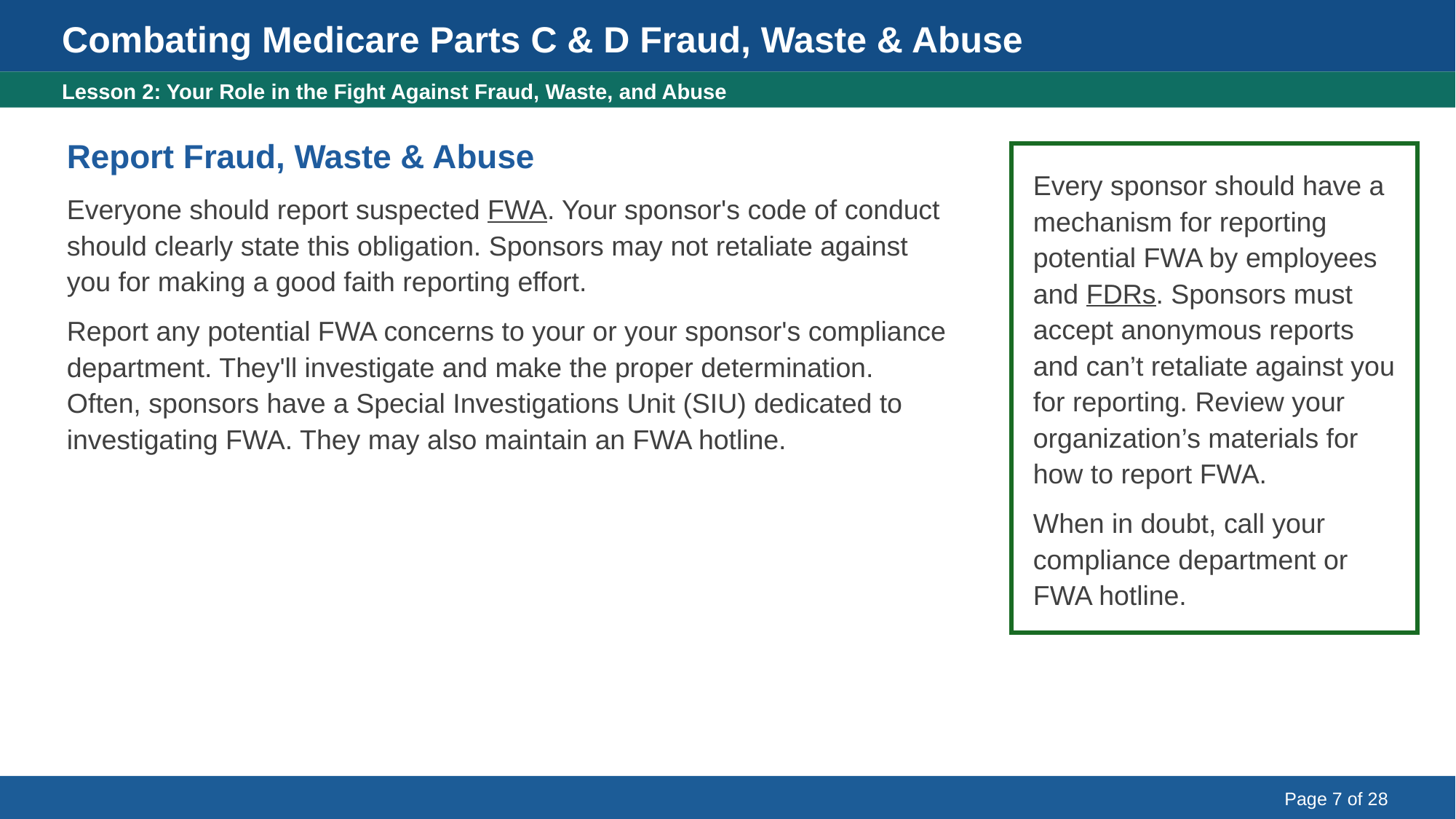

Combating Medicare Parts C & D Fraud, Waste & Abuse
Report Fraud, Waste & Abuse

Lesson 2: Your Role in the Fight Against Fraud, Waste, and Abuse
Report Fraud, Waste & Abuse
Everyone should report suspected FWA. Your sponsor's code of conduct should clearly state this obligation. Sponsors may not retaliate against you for making a good faith reporting effort.
Report any potential FWA concerns to your or your sponsor's compliance department. They'll investigate and make the proper determination. Often, sponsors have a Special Investigations Unit (SIU) dedicated to investigating FWA. They may also maintain an FWA hotline.
Every sponsor should have a mechanism for reporting potential FWA by employees and FDRs. Sponsors must accept anonymous reports and can’t retaliate against you for reporting. Review your organization’s materials for how to report FWA.
When in doubt, call your compliance department or FWA hotline.

Page 7 of 28